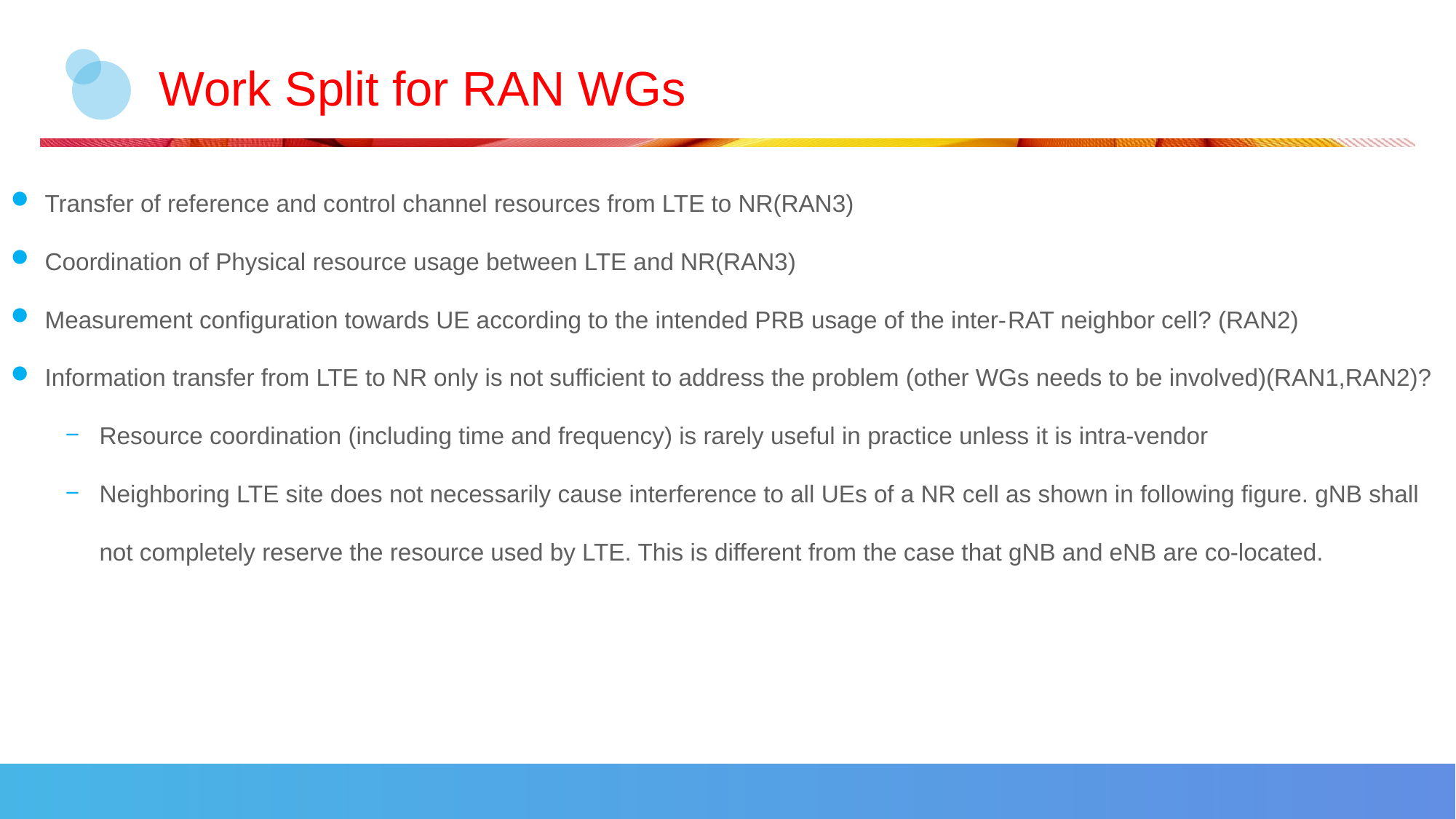

# Work Split for RAN WGs
Transfer of reference and control channel resources from LTE to NR(RAN3)
Coordination of Physical resource usage between LTE and NR(RAN3)
Measurement configuration towards UE according to the intended PRB usage of the inter-RAT neighbor cell? (RAN2)
Information transfer from LTE to NR only is not sufficient to address the problem (other WGs needs to be involved)(RAN1,RAN2)?
Resource coordination (including time and frequency) is rarely useful in practice unless it is intra-vendor
Neighboring LTE site does not necessarily cause interference to all UEs of a NR cell as shown in following figure. gNB shall not completely reserve the resource used by LTE. This is different from the case that gNB and eNB are co-located.